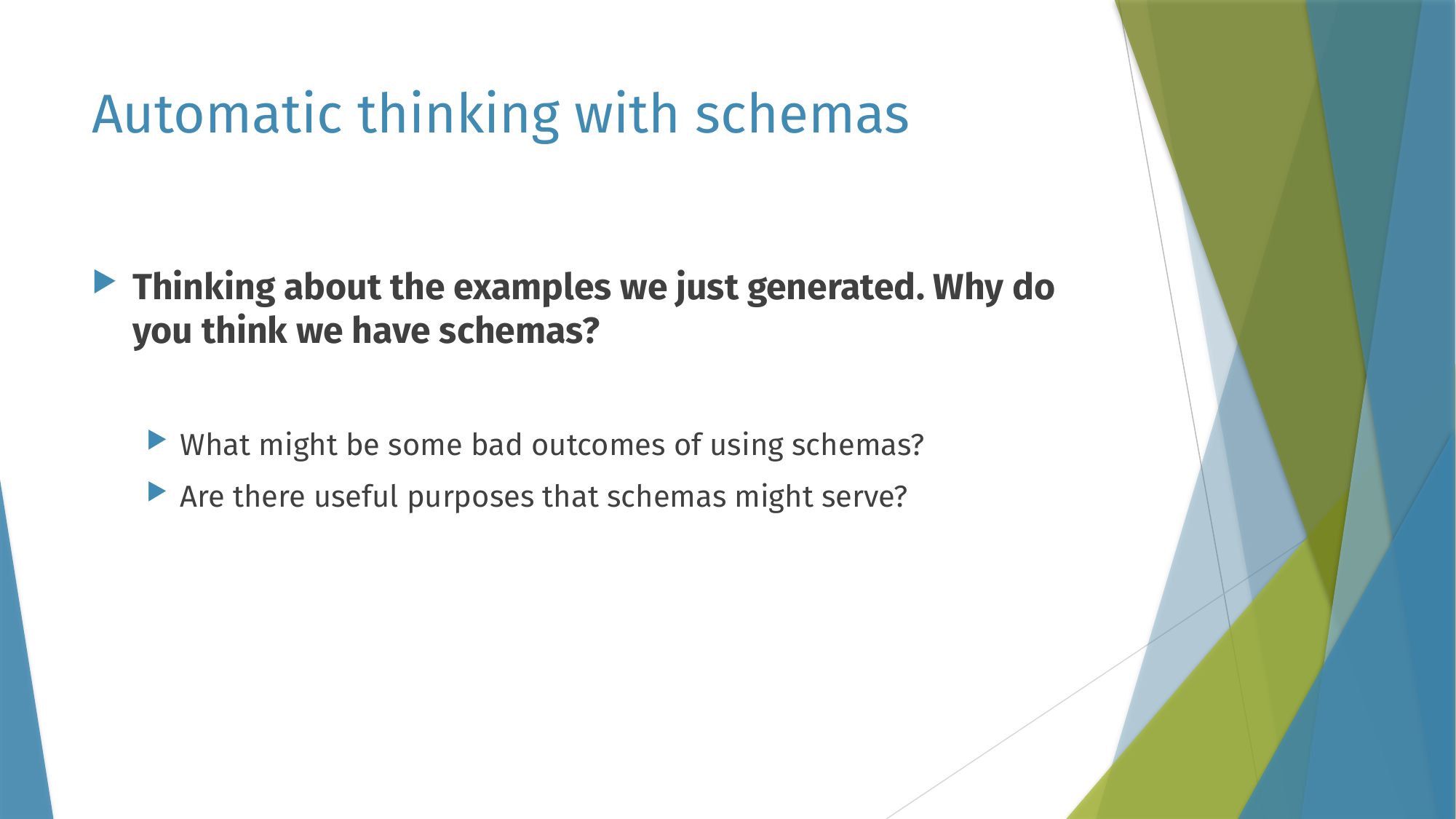

# Automatic thinking with schemas
Thinking about the examples we just generated. Why do you think we have schemas?

What might be some bad outcomes of using schemas?
Are there useful purposes that schemas might serve?